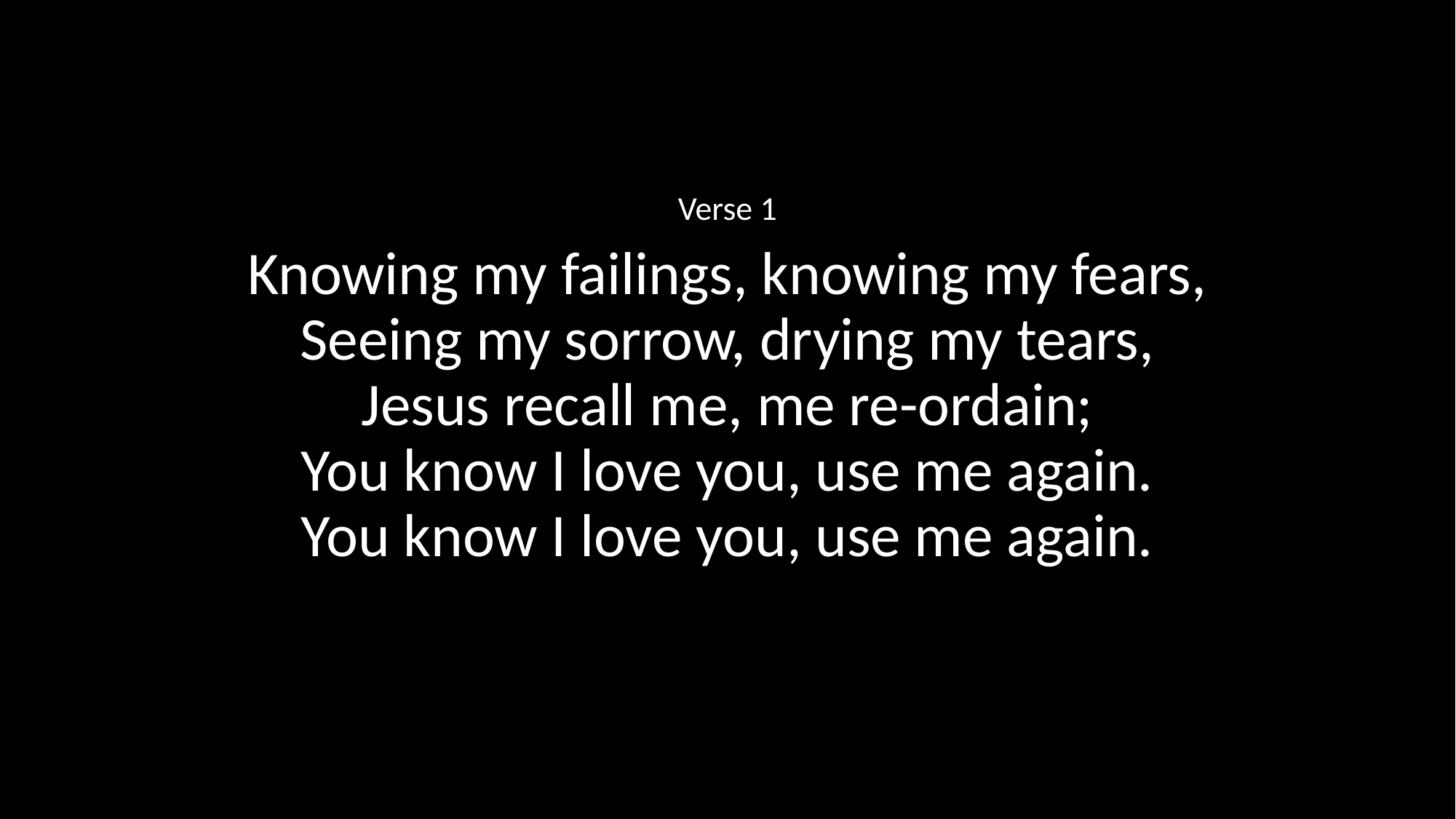

Verse 1
Knowing my failings, knowing my fears,
Seeing my sorrow, drying my tears,
Jesus recall me, me re-ordain;
You know I love you, use me again.
You know I love you, use me again.